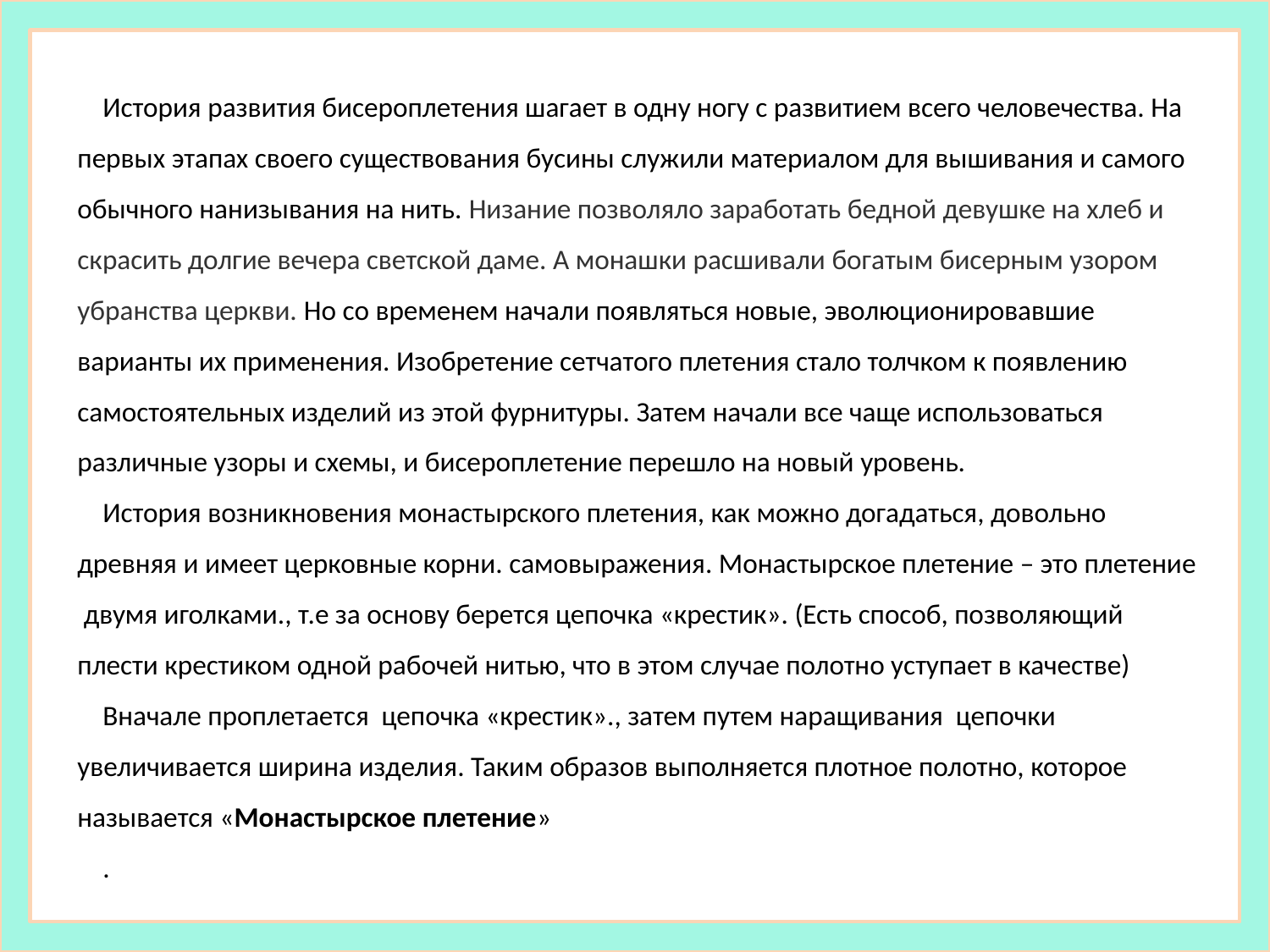

История развития бисероплетения шагает в одну ногу с развитием всего человечества. На первых этапах своего существования бусины служили материалом для вышивания и самого обычного нанизывания на нить. Низание позволяло заработать бедной девушке на хлеб и скрасить долгие вечера светской даме. А монашки расшивали богатым бисерным узором убранства церкви. Но со временем начали появляться новые, эволюционировавшие варианты их применения. Изобретение сетчатого плетения стало толчком к появлению самостоятельных изделий из этой фурнитуры. Затем начали все чаще использоваться различные узоры и схемы, и бисероплетение перешло на новый уровень.
История возникновения монастырского плетения, как можно догадаться, довольно древняя и имеет церковные корни. самовыражения. Монастырское плетение – это плетение  двумя иголками., т.е за основу берется цепочка «крестик». (Есть способ, позволяющий плести крестиком одной рабочей нитью, что в этом случае полотно уступает в качестве)
Вначале проплетается  цепочка «крестик»., затем путем наращивания  цепочки увеличивается ширина изделия. Таким образов выполняется плотное полотно, которое называется «Монастырское плетение»
.